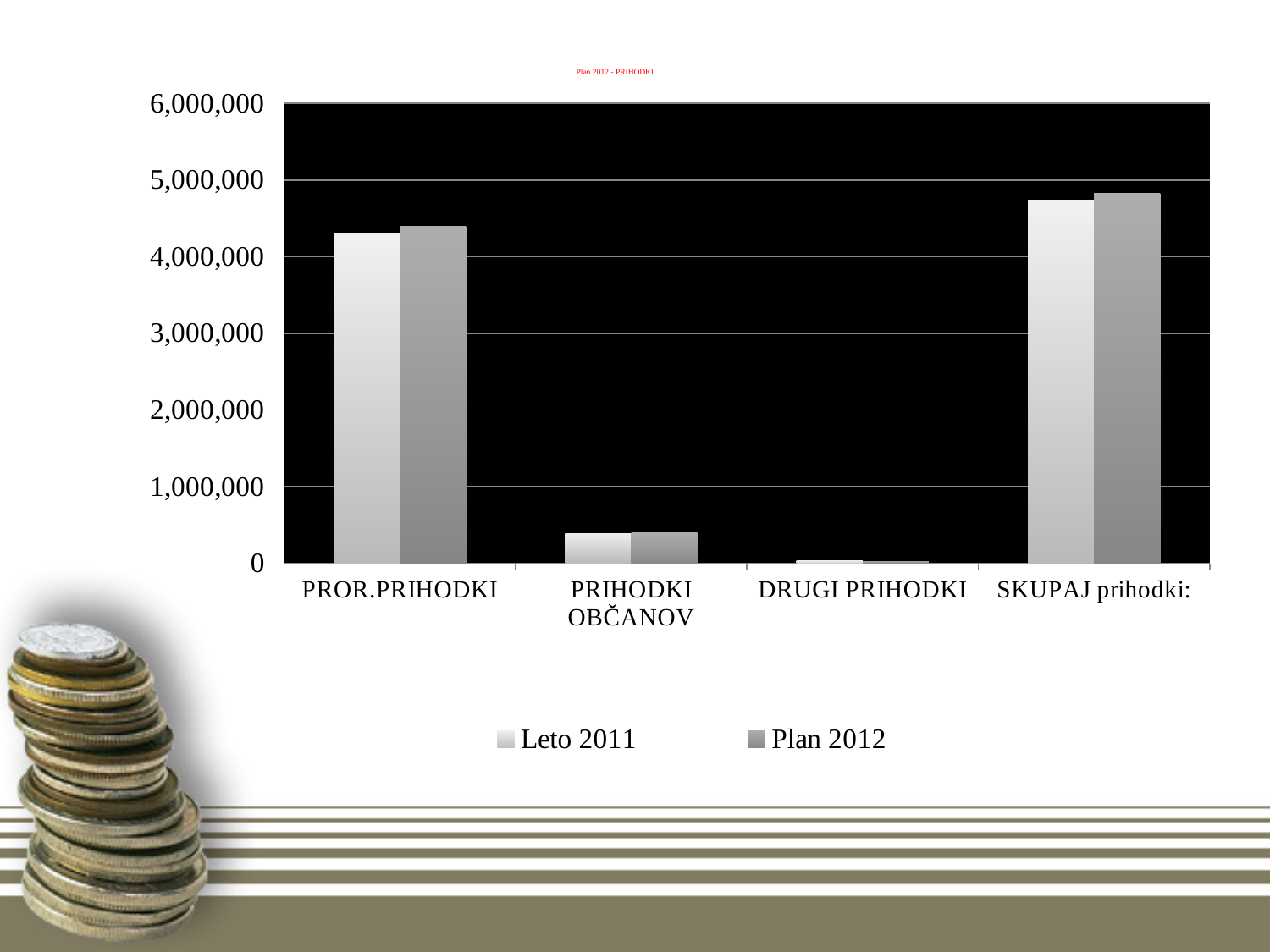

# Plan 2012 - PRIHODKI

### Chart

| Category | Leto 2011 | Plan 2012 |
|---|---|---|
| PROR.PRIHODKI | 4306506.77 | 4399778.06 |
| PRIHODKI OBČANOV | 388019.57 | 403000.0 |
| DRUGI PRIHODKI | 38437.34 | 27220.0 |
| SKUPAJ prihodki: | 4732963.68 | 4829998.06 |